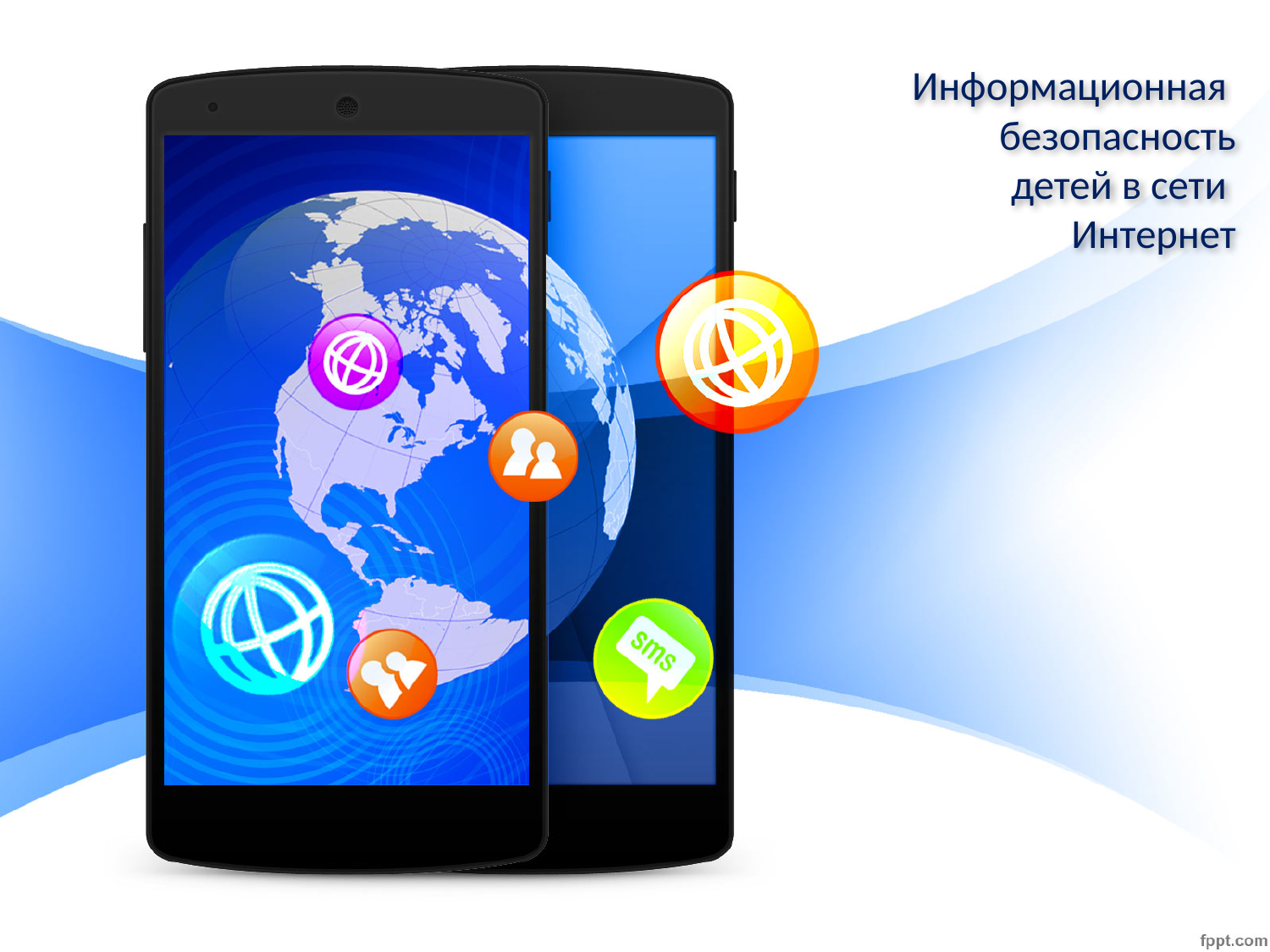

# Информационная безопасность детей в сети Интернет